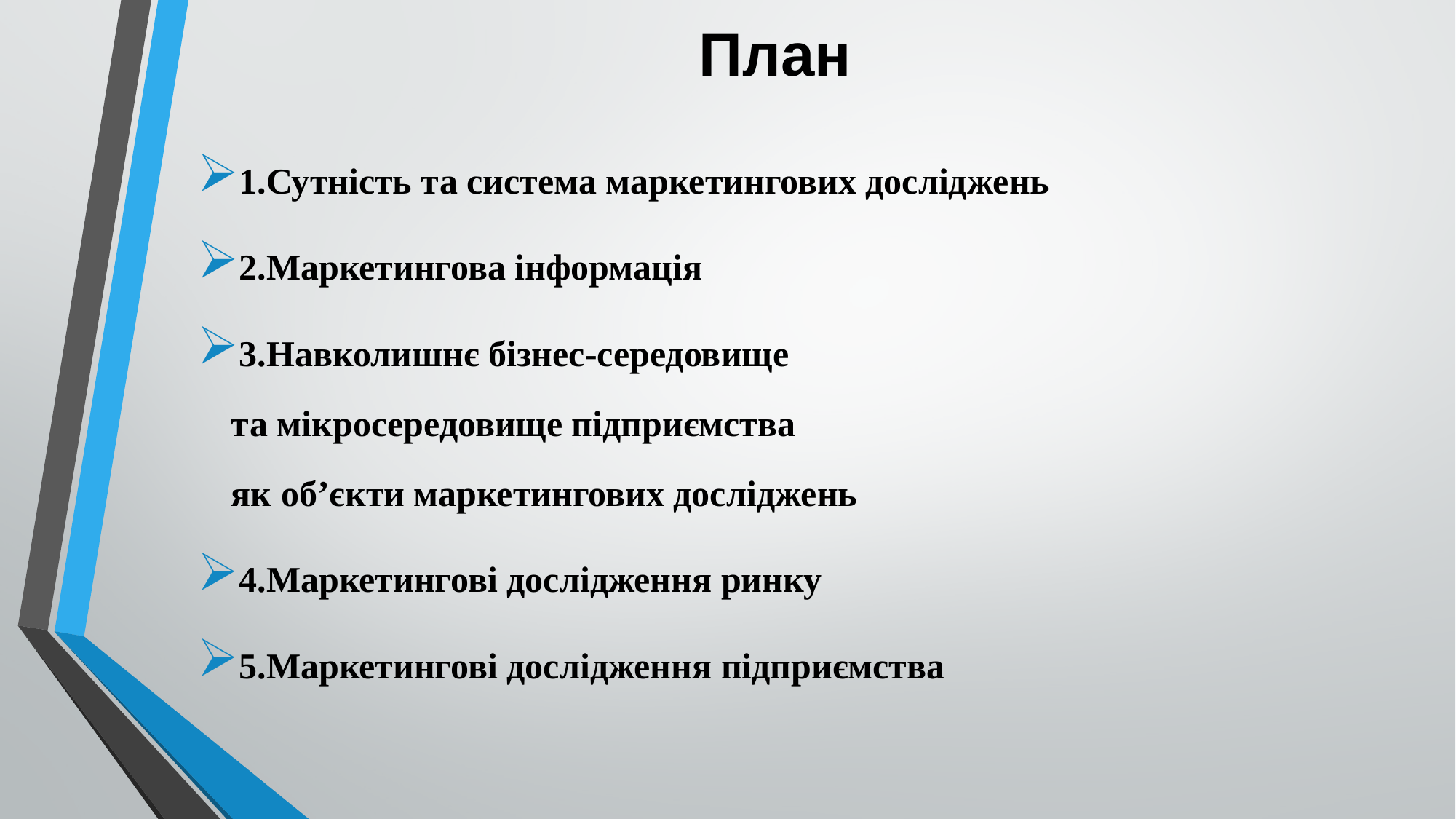

# План
1.Сутність та система маркетингових досліджень
2.Маркетингова інформація
3.Навколишнє бізнес-середовище
та мікросередовище підприємства
як об’єкти маркетингових досліджень
4.Маркетингові дослідження ринку
5.Маркетингові дослідження підприємства